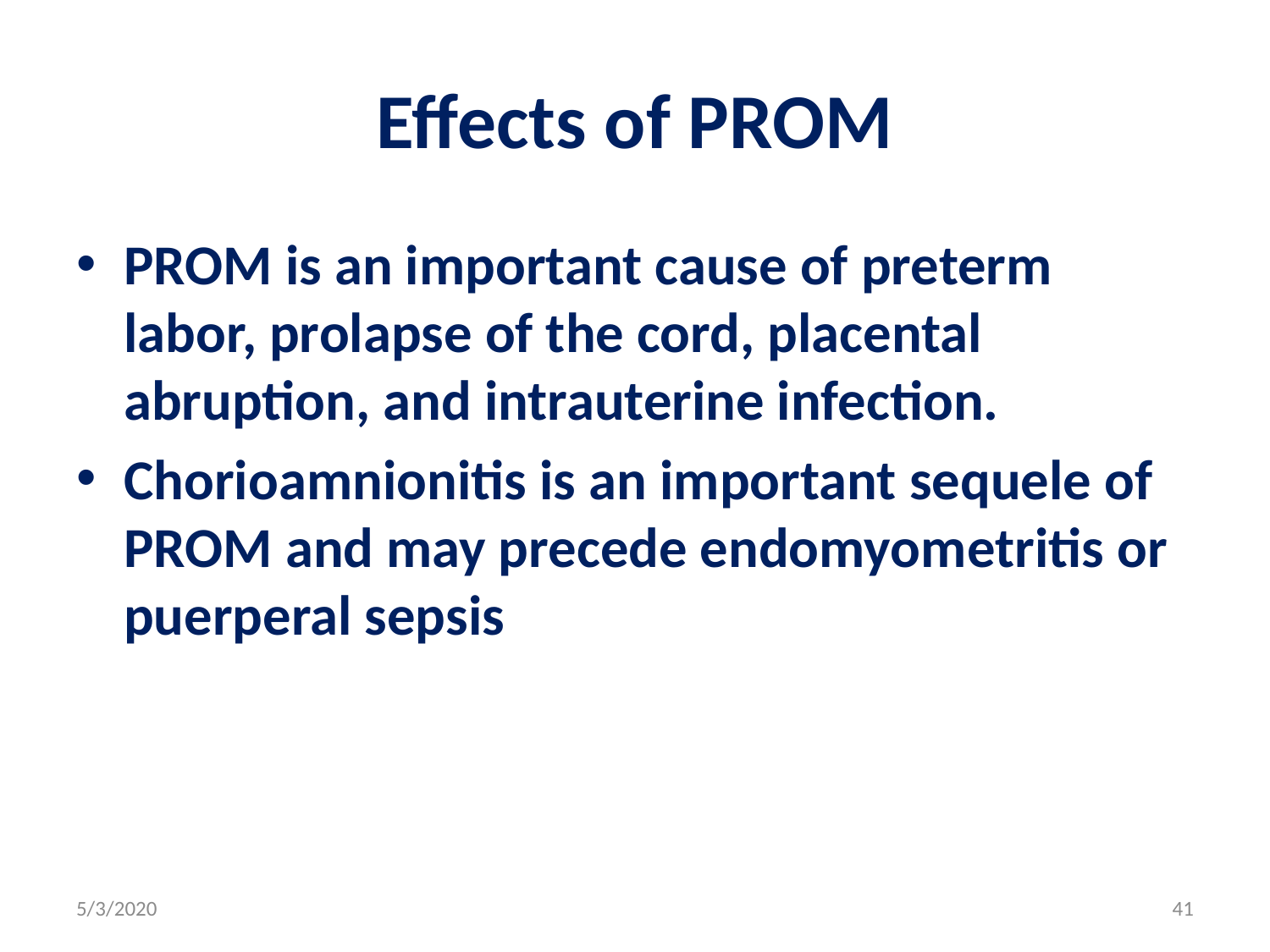

# Effects of PROM
PROM is an important cause of preterm labor, prolapse of the cord, placental abruption, and intrauterine infection.
Chorioamnionitis is an important sequele of PROM and may precede endomyometritis or puerperal sepsis

5/3/2020
41